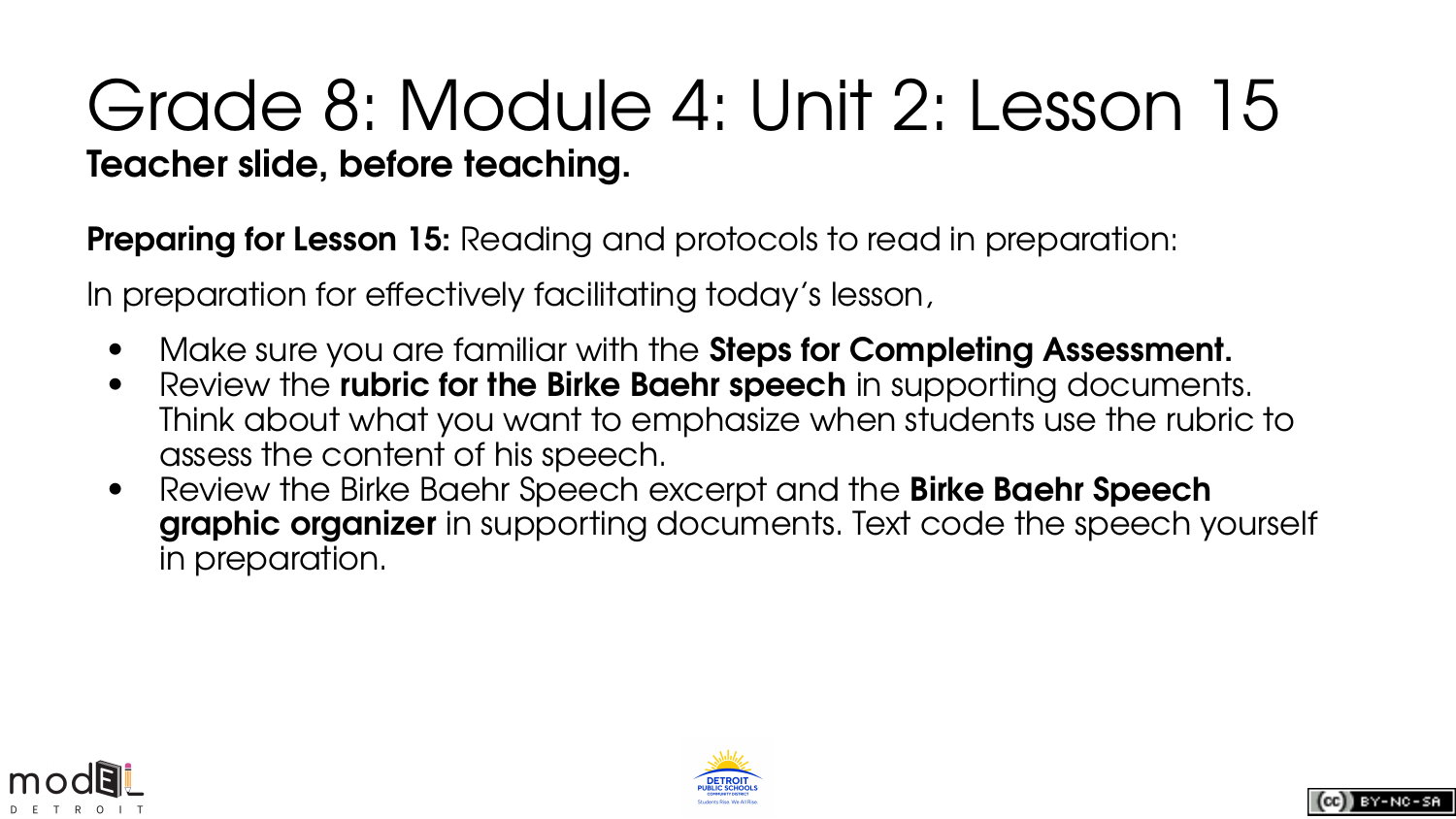

# Grade 8: Module 4: Unit 2: Lesson 15
Teacher slide, before teaching.

Preparing for Lesson 15: Reading and protocols to read in preparation:
In preparation for effectively facilitating today’s lesson,
Make sure you are familiar with the Steps for Completing Assessment.
Review the rubric for the Birke Baehr speech in supporting documents. Think about what you want to emphasize when students use the rubric to assess the content of his speech.
Review the Birke Baehr Speech excerpt and the Birke Baehr Speech graphic organizer in supporting documents. Text code the speech yourself in preparation.